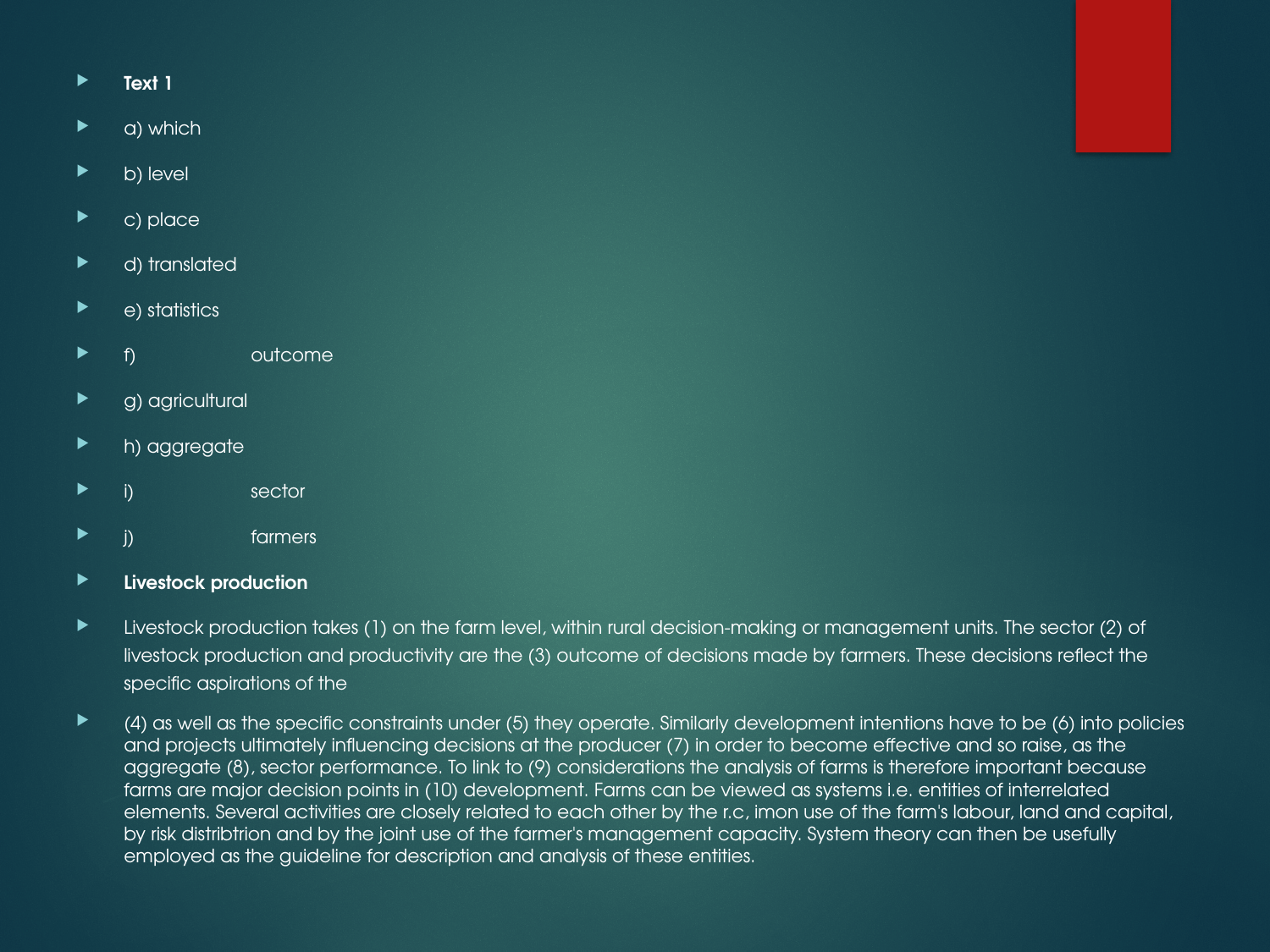

Text 1
a) which
b) level
c) place
d) translated
e) statistics
f)	outcome
g) agricultural
h) aggregate
i)	sector
j)	farmers
Livestock production
Livestock production takes (1) on the farm level, within rural decision-making or management units. The sector (2) of livestock production and productivity are the (3) outcome of decisions made by farmers. These decisions reflect the specific aspirations of the
(4) as well as the specific constraints under (5) they operate. Similarly development intentions have to be (6) into policies and projects ultimately influencing decisions at the producer (7) in order to become effective and so raise, as the aggregate (8), sector performance. To link to (9) considerations the analysis of farms is therefore important because farms are major decision points in (10) development. Farms can be viewed as systems i.e. entities of interrelated elements. Several activities are closely related to each other by the r.c, imon use of the farm's labour, land and capital, by risk distribtrion and by the joint use of the farmer's management capacity. System theory can then be usefully employed as the guideline for description and analysis of these entities.